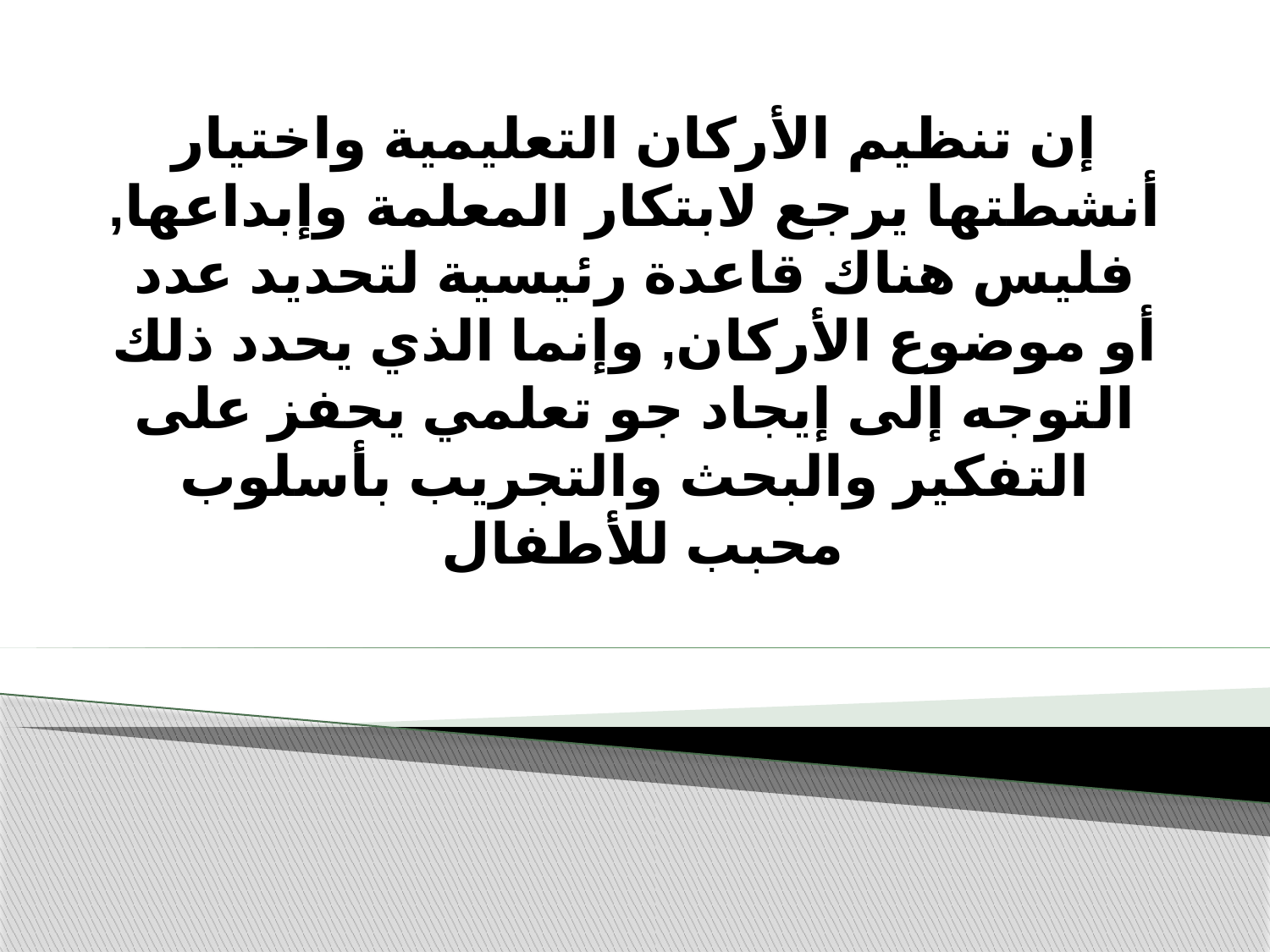

# إن تنظيم الأركان التعليمية واختيار أنشطتها يرجع لابتكار المعلمة وإبداعها, فليس هناك قاعدة رئيسية لتحديد عدد أو موضوع الأركان, وإنما الذي يحدد ذلك التوجه إلى إيجاد جو تعلمي يحفز على التفكير والبحث والتجريب بأسلوب محبب للأطفال